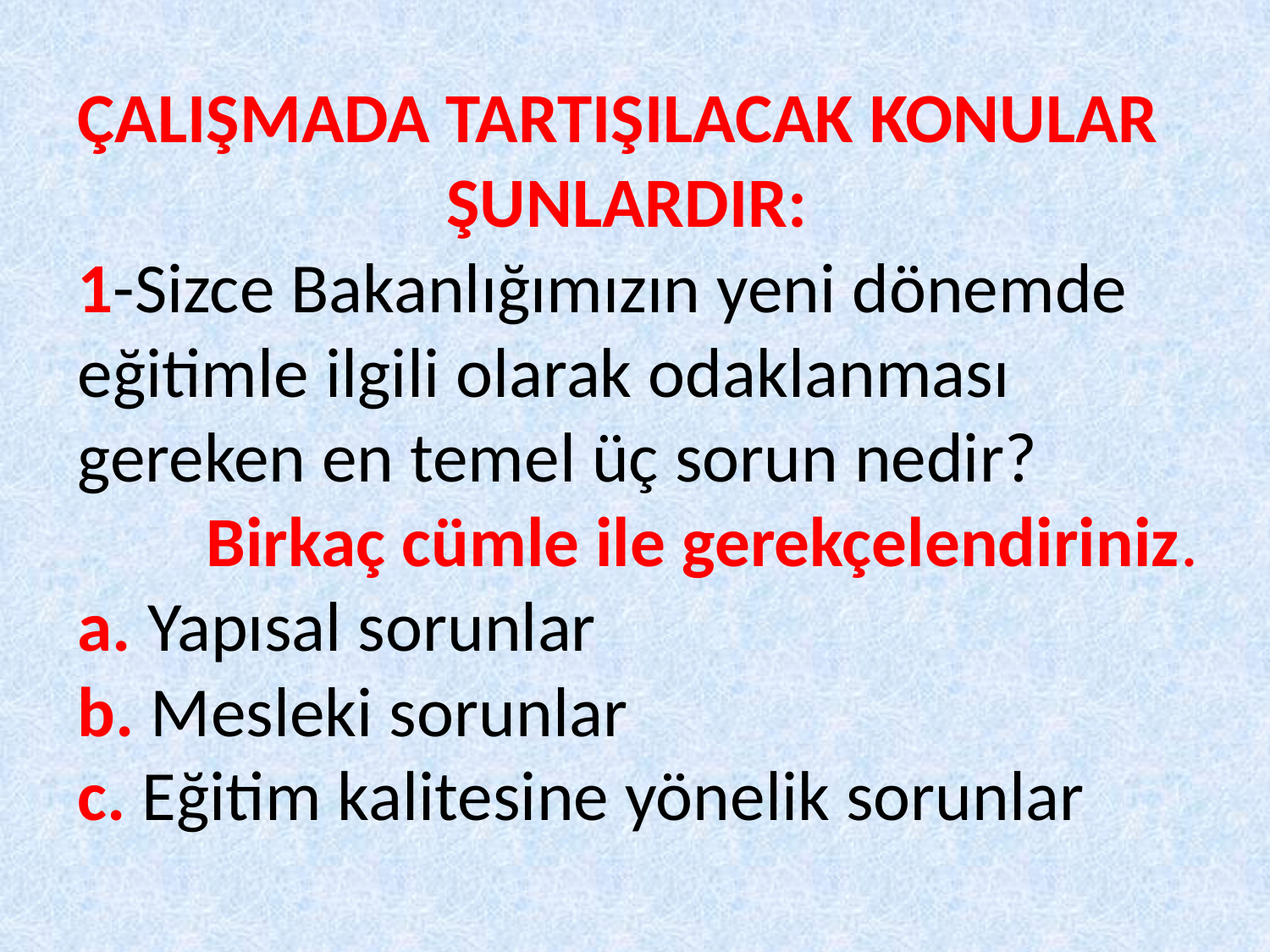

# ÇALIŞMADA TARTIŞILACAK KONULAR ŞUNLARDIR: 1-Sizce Bakanlığımızın yeni dönemde eğitimle ilgili olarak odaklanması gereken en temel üç sorun nedir? Birkaç cümle ile gerekçelendiriniz. a. Yapısal sorunlar b. Mesleki sorunlar c. Eğitim kalitesine yönelik sorunlar